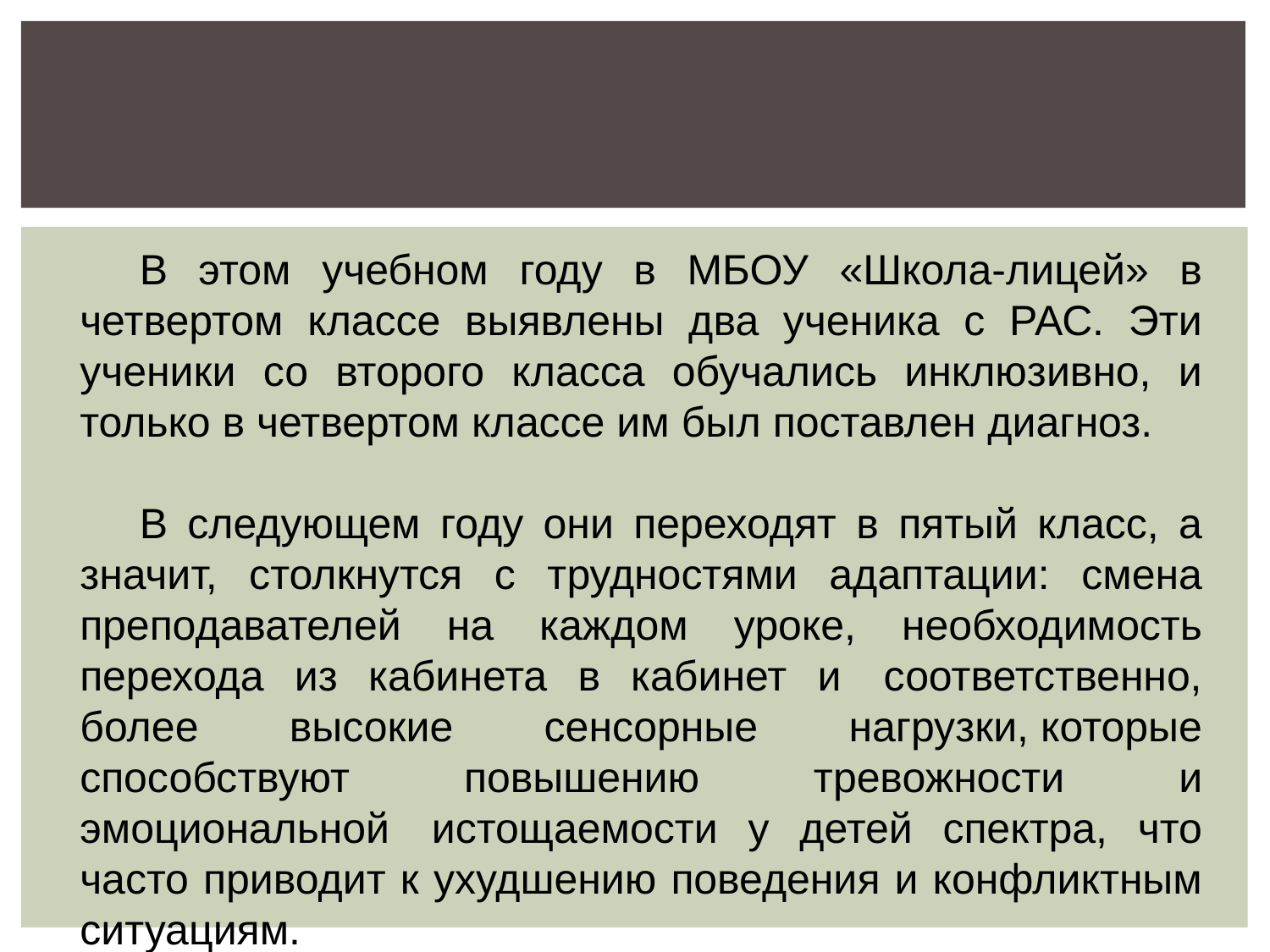

#
В этом учебном году в МБОУ «Школа-лицей» в четвертом классе выявлены два ученика с РАС. Эти ученики со второго класса обучались инклюзивно, и только в четвертом классе им был поставлен диагноз.

В следующем году они переходят в пятый класс, а значит, столкнутся с трудностями адаптации: смена преподавателей на каждом уроке, необходимость перехода из кабинета в кабинет и  соответственно, более высокие сенсорные нагрузки, которые способствуют повышению тревожности и эмоциональной  истощаемости у детей спектра, что часто приводит к ухудшению поведения и конфликтным ситуациям.